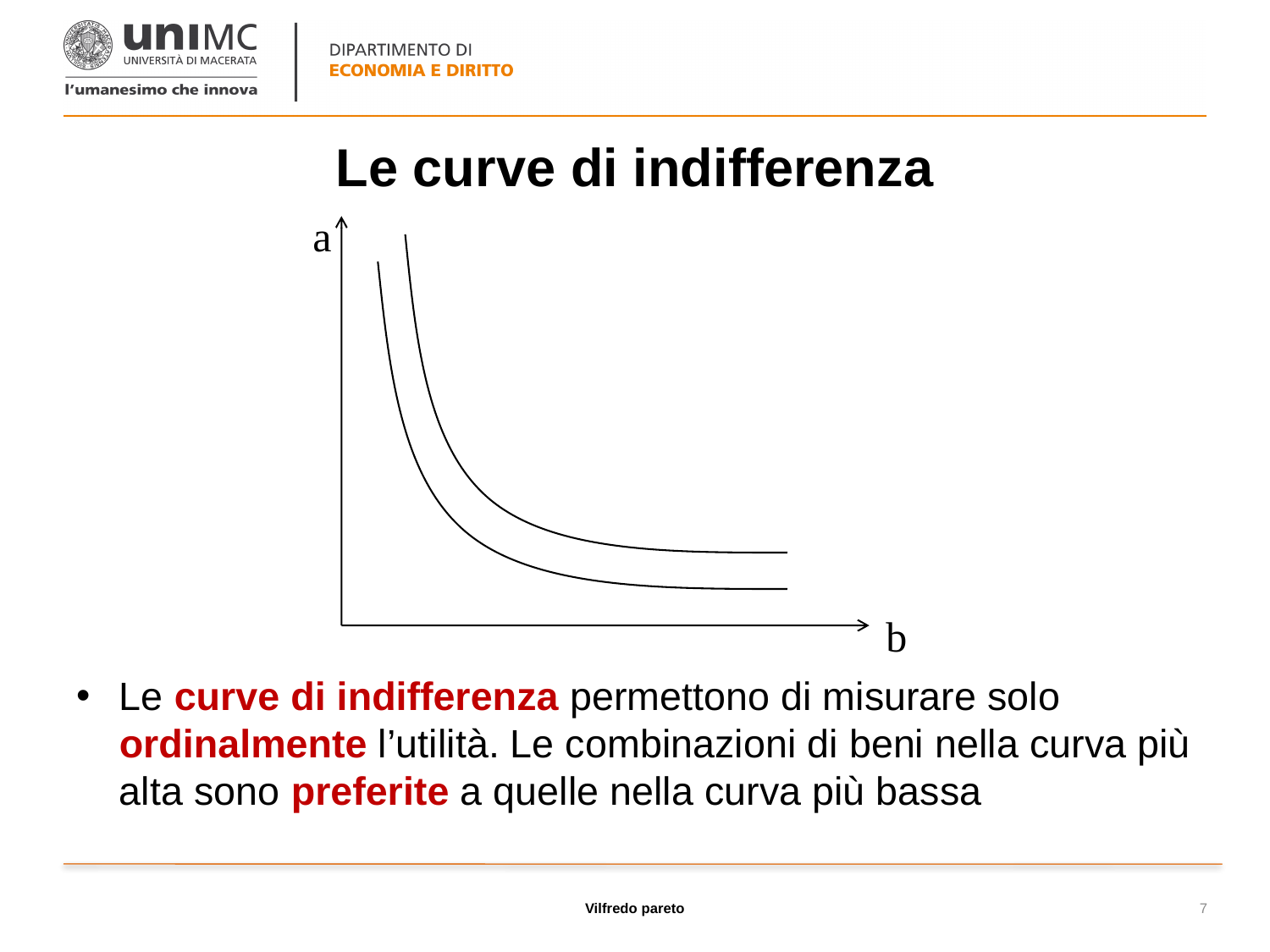

# Le curve di indifferenza
a

b

Le curve di indifferenza permettono di misurare solo ordinalmente l’utilità. Le combinazioni di beni nella curva più alta sono preferite a quelle nella curva più bassa
Vilfredo pareto
7